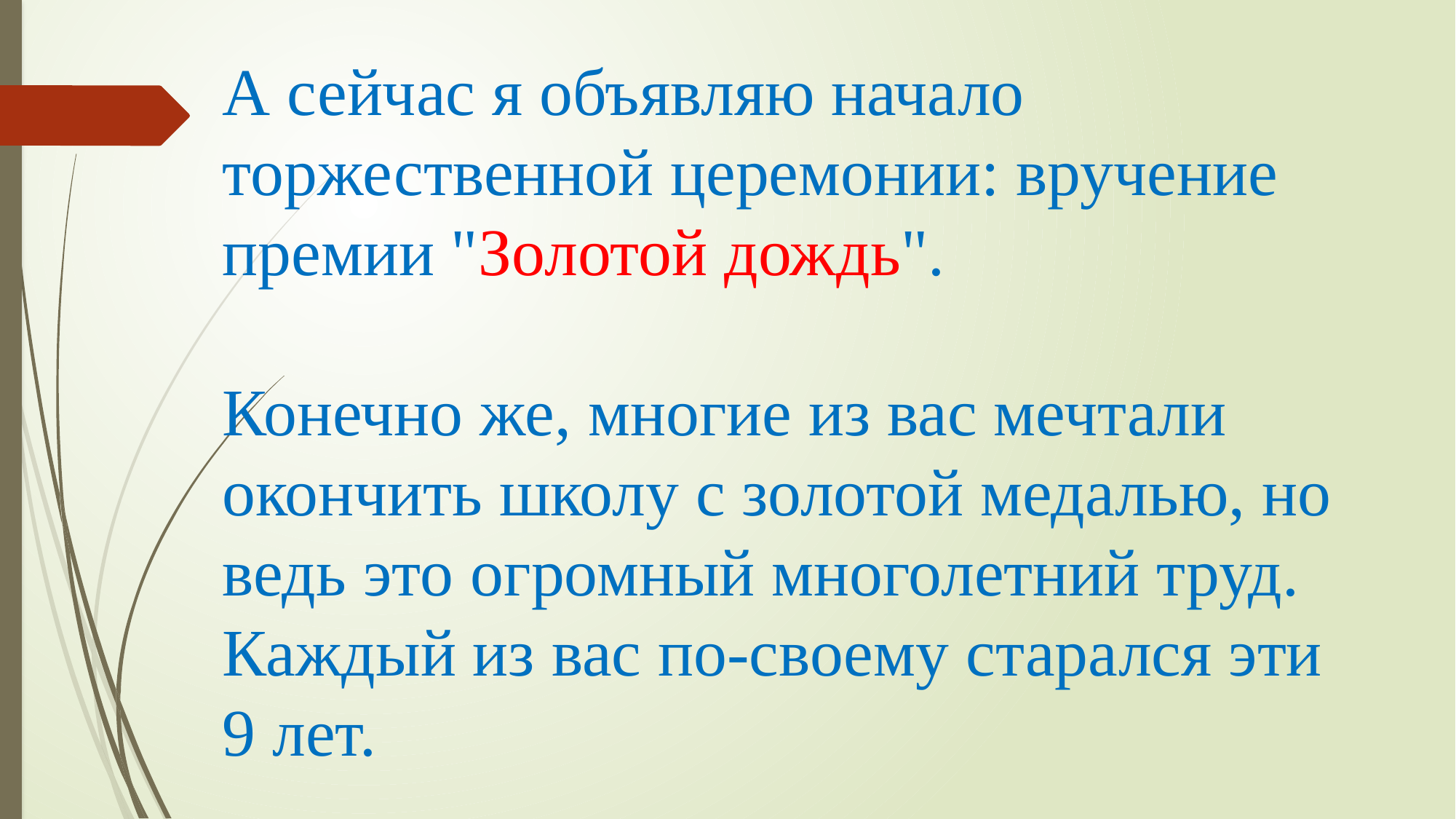

# А сейчас я объявляю начало торжественной церемонии: вручение премии "Золотой дождь". Конечно же, многие из вас мечтали окончить школу с золотой медалью, но ведь это огромный многолетний труд. Каждый из вас по-своему старался эти 9 лет.